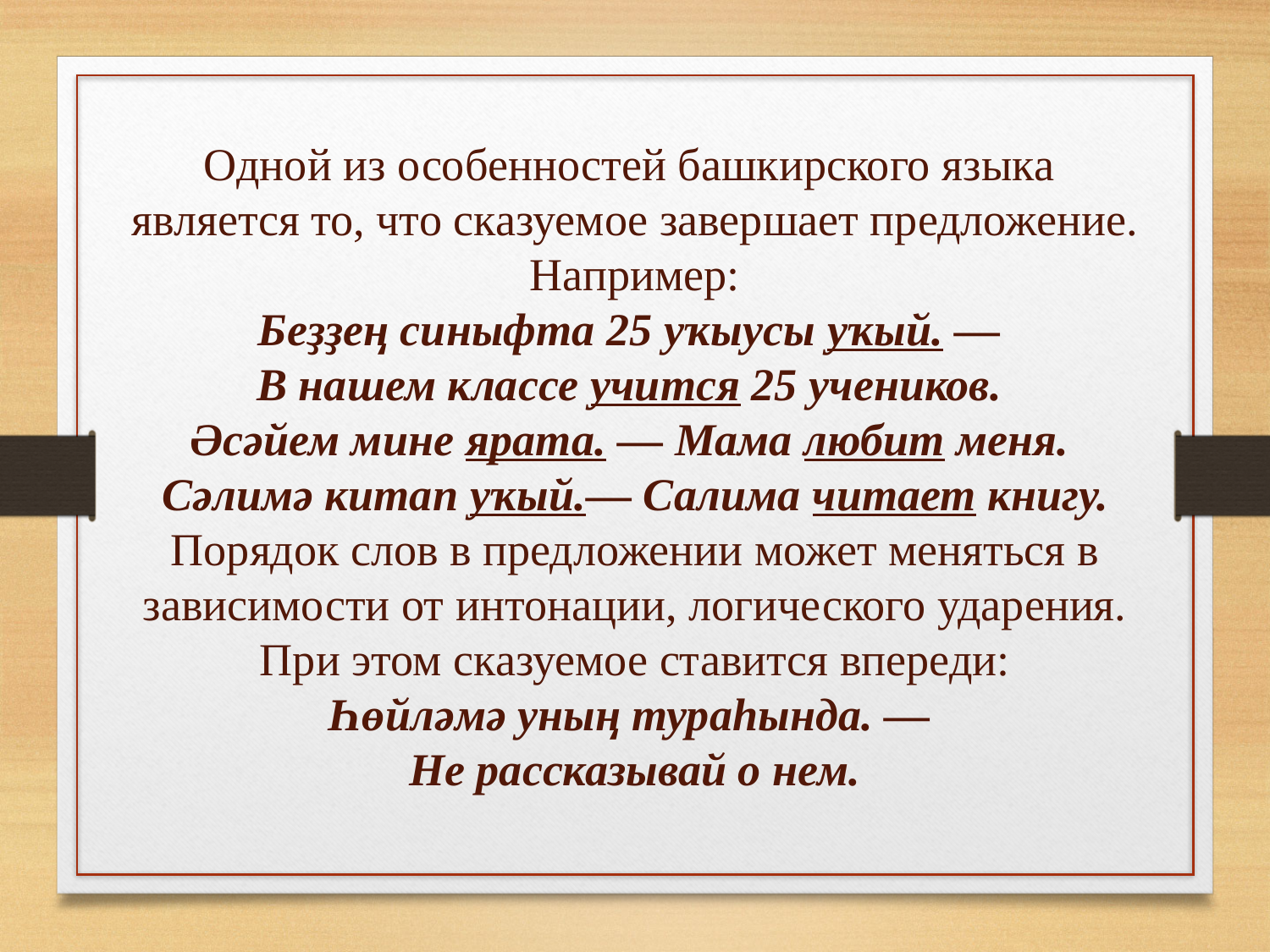

Одной из особенностей башкирского языка
является то, что сказуемое завершает предложение.
Например:
Беҙҙең синыфта 25 уҡыусы уҡый. —
В нашем классе учится 25 учеников. 
Әсәйем мине ярата. — Мама любит меня. 
Сәлимә китап уҡый.— Салима читает книгу.
Порядок слов в предложении может меняться в зависимости от интонации, логического ударения.
При этом сказуемое ставится впереди:
Һөйләмә уның тураһында. —
Не рассказывай о нем.